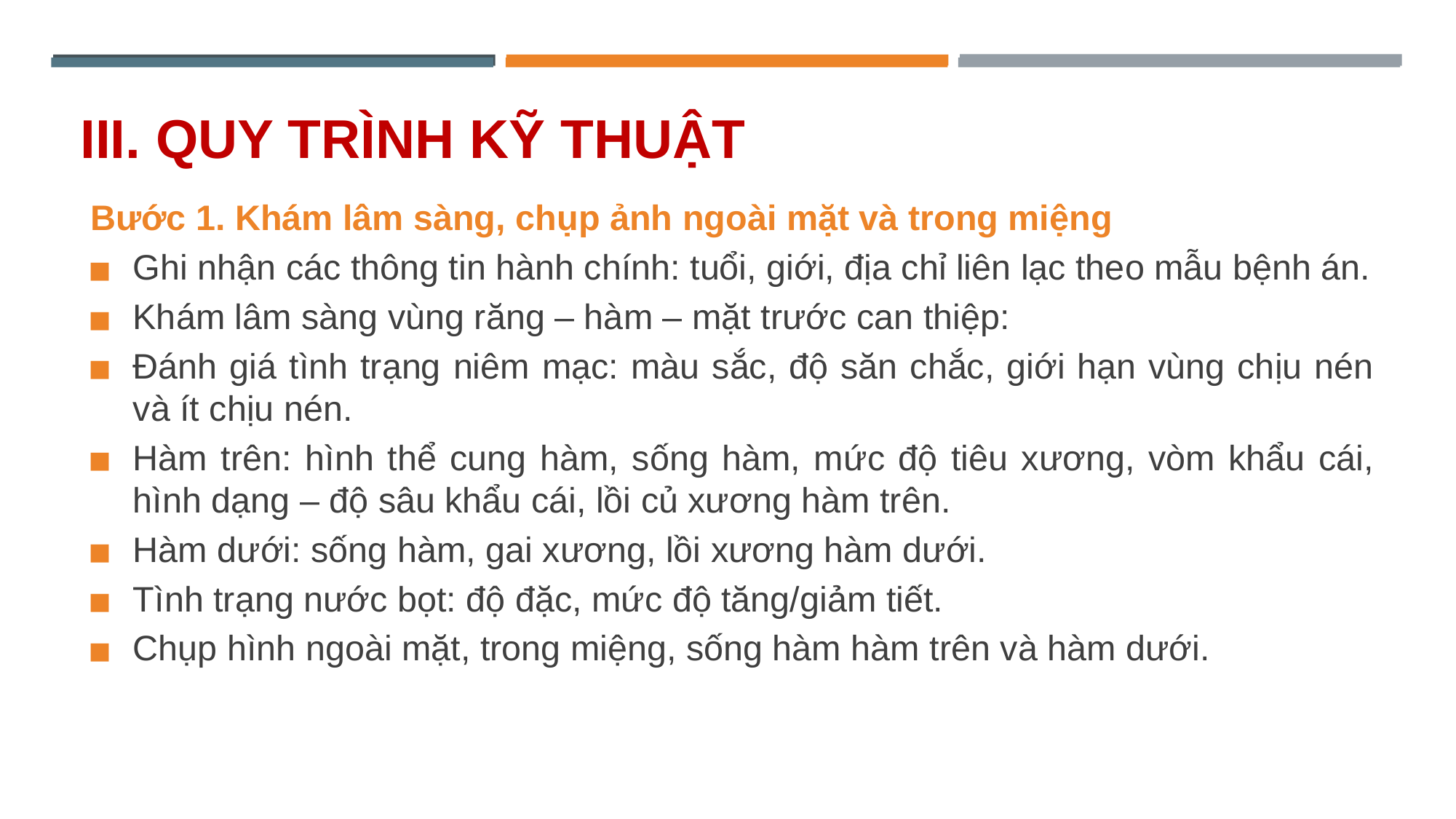

# III. QUY TRÌNH KỸ THUẬT
Bước 1. Khám lâm sàng, chụp ảnh ngoài mặt và trong miệng
Ghi nhận các thông tin hành chính: tuổi, giới, địa chỉ liên lạc theo mẫu bệnh án.
Khám lâm sàng vùng răng – hàm – mặt trước can thiệp:
Đánh giá tình trạng niêm mạc: màu sắc, độ săn chắc, giới hạn vùng chịu nén và ít chịu nén.
Hàm trên: hình thể cung hàm, sống hàm, mức độ tiêu xương, vòm khẩu cái, hình dạng – độ sâu khẩu cái, lồi củ xương hàm trên.
Hàm dưới: sống hàm, gai xương, lồi xương hàm dưới.
Tình trạng nước bọt: độ đặc, mức độ tăng/giảm tiết.
Chụp hình ngoài mặt, trong miệng, sống hàm hàm trên và hàm dưới.